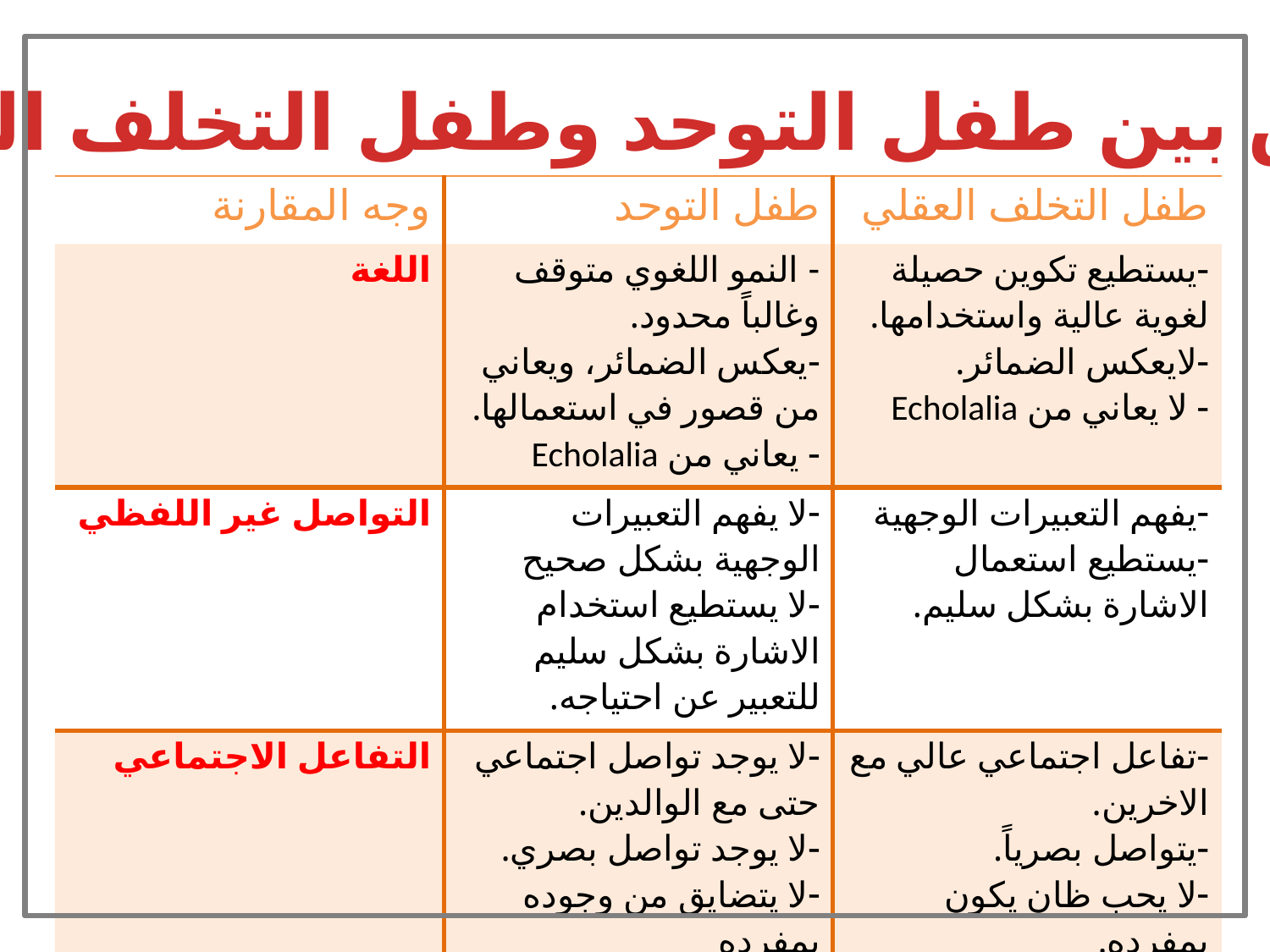

الفرق بين طفل التوحد وطفل التخلف العقلي
| وجه المقارنة | طفل التوحد | طفل التخلف العقلي |
| --- | --- | --- |
| اللغة | - النمو اللغوي متوقف وغالباً محدود. يعكس الضمائر، ويعاني من قصور في استعمالها. يعاني من Echolalia | يستطيع تكوين حصيلة لغوية عالية واستخدامها. لايعكس الضمائر. لا يعاني من Echolalia |
| التواصل غير اللفظي | لا يفهم التعبيرات الوجهية بشكل صحيح لا يستطيع استخدام الاشارة بشكل سليم للتعبير عن احتياجه. | يفهم التعبيرات الوجهية يستطيع استعمال الاشارة بشكل سليم. |
| التفاعل الاجتماعي | لا يوجد تواصل اجتماعي حتى مع الوالدين. لا يوجد تواصل بصري. لا يتضايق من وجوده بمفرده يرفض حمل الام له او احتضانه وتقبيله | تفاعل اجتماعي عالي مع الاخرين. يتواصل بصرياً. لا يحب ظان يكون بمفرده. يرحب بحمل الام له واحتضانه وتقبيله. |